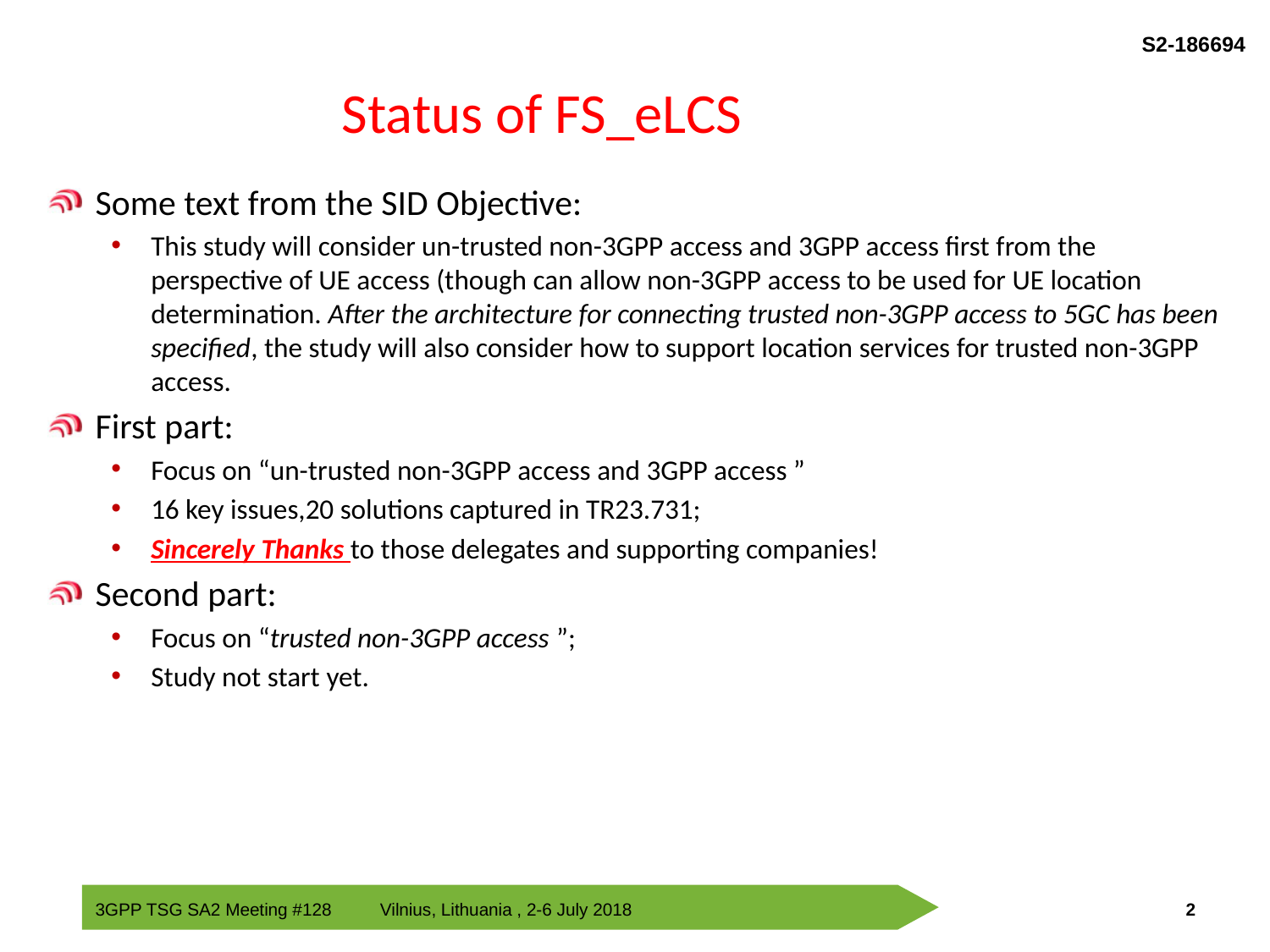

# Status of FS_eLCS
Some text from the SID Objective:
This study will consider un-trusted non-3GPP access and 3GPP access first from the perspective of UE access (though can allow non-3GPP access to be used for UE location determination. After the architecture for connecting trusted non-3GPP access to 5GC has been specified, the study will also consider how to support location services for trusted non-3GPP access.
First part:
Focus on “un-trusted non-3GPP access and 3GPP access ”
16 key issues,20 solutions captured in TR23.731;
Sincerely Thanks to those delegates and supporting companies!
Second part:
Focus on “trusted non-3GPP access ”;
Study not start yet.